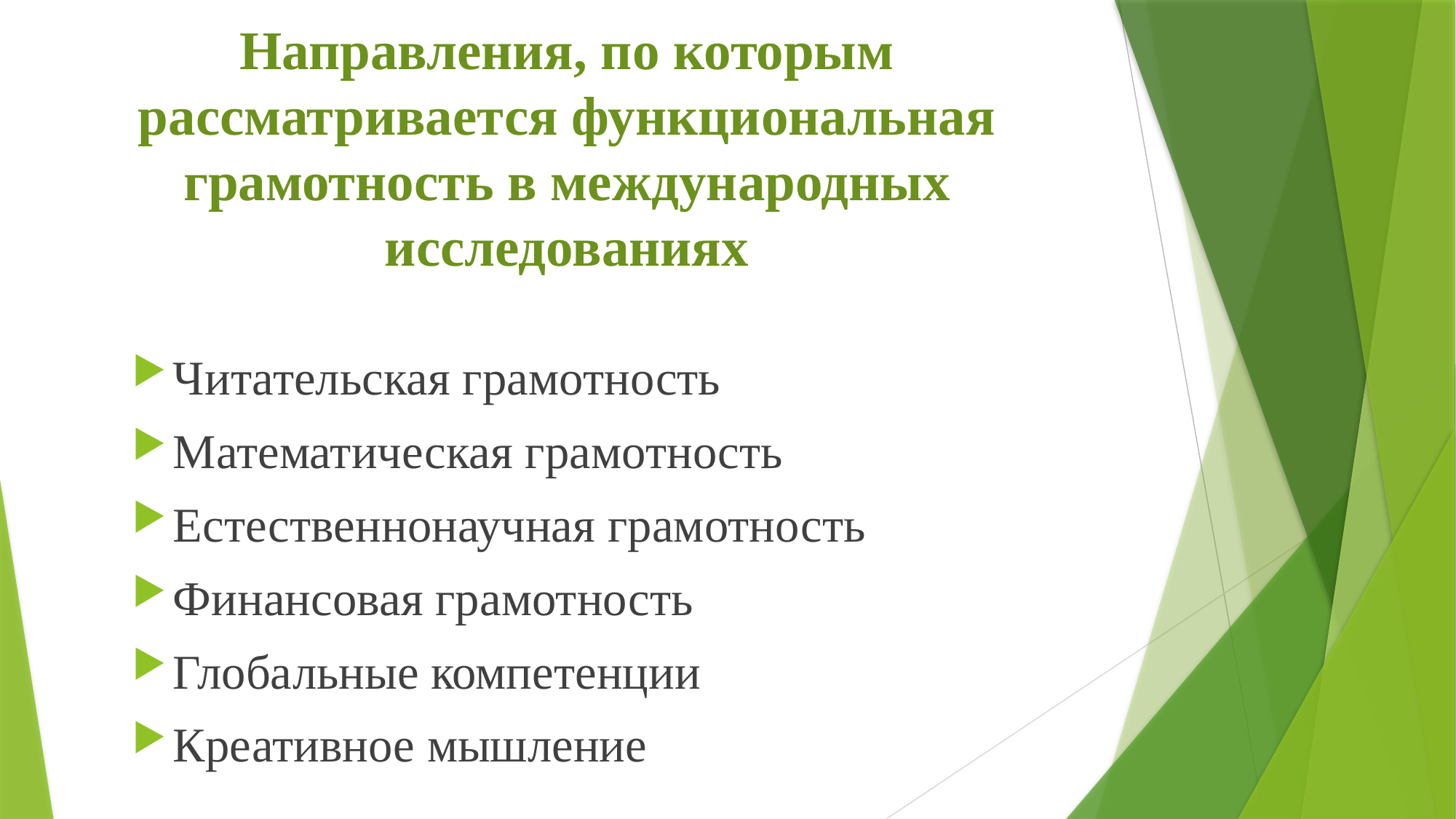

# Направления, по которым рассматривается функциональная грамотность в международных исследованиях
Читательская грамотность
Математическая грамотность
Естественнонаучная грамотность
Финансовая грамотность
Глобальные компетенции
Креативное мышление